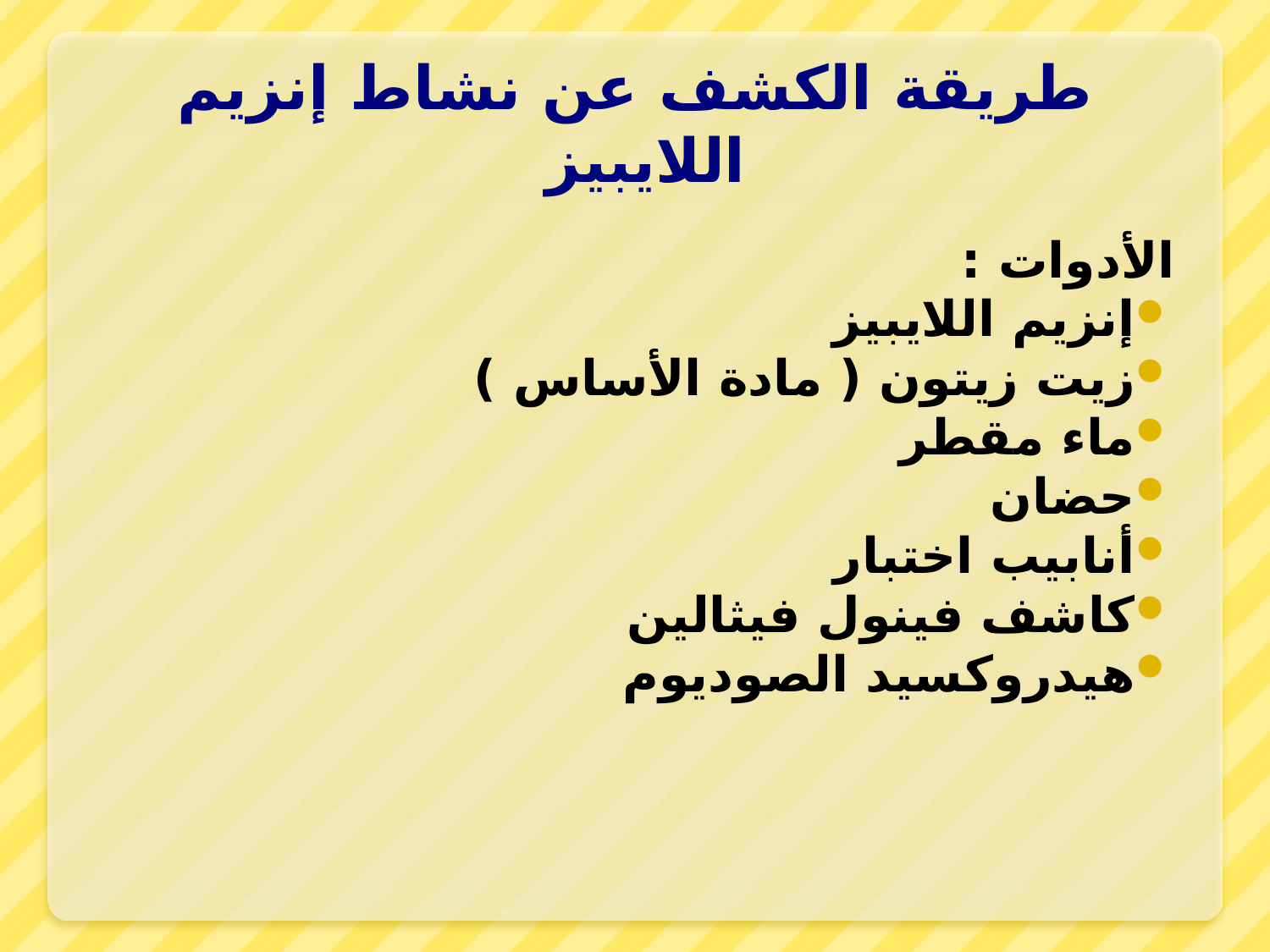

# طريقة الكشف عن نشاط إنزيم اللايبيز
الأدوات :
إنزيم اللايبيز
زيت زيتون ( مادة الأساس )
ماء مقطر
حضان
أنابيب اختبار
كاشف فينول فيثالين
هيدروكسيد الصوديوم